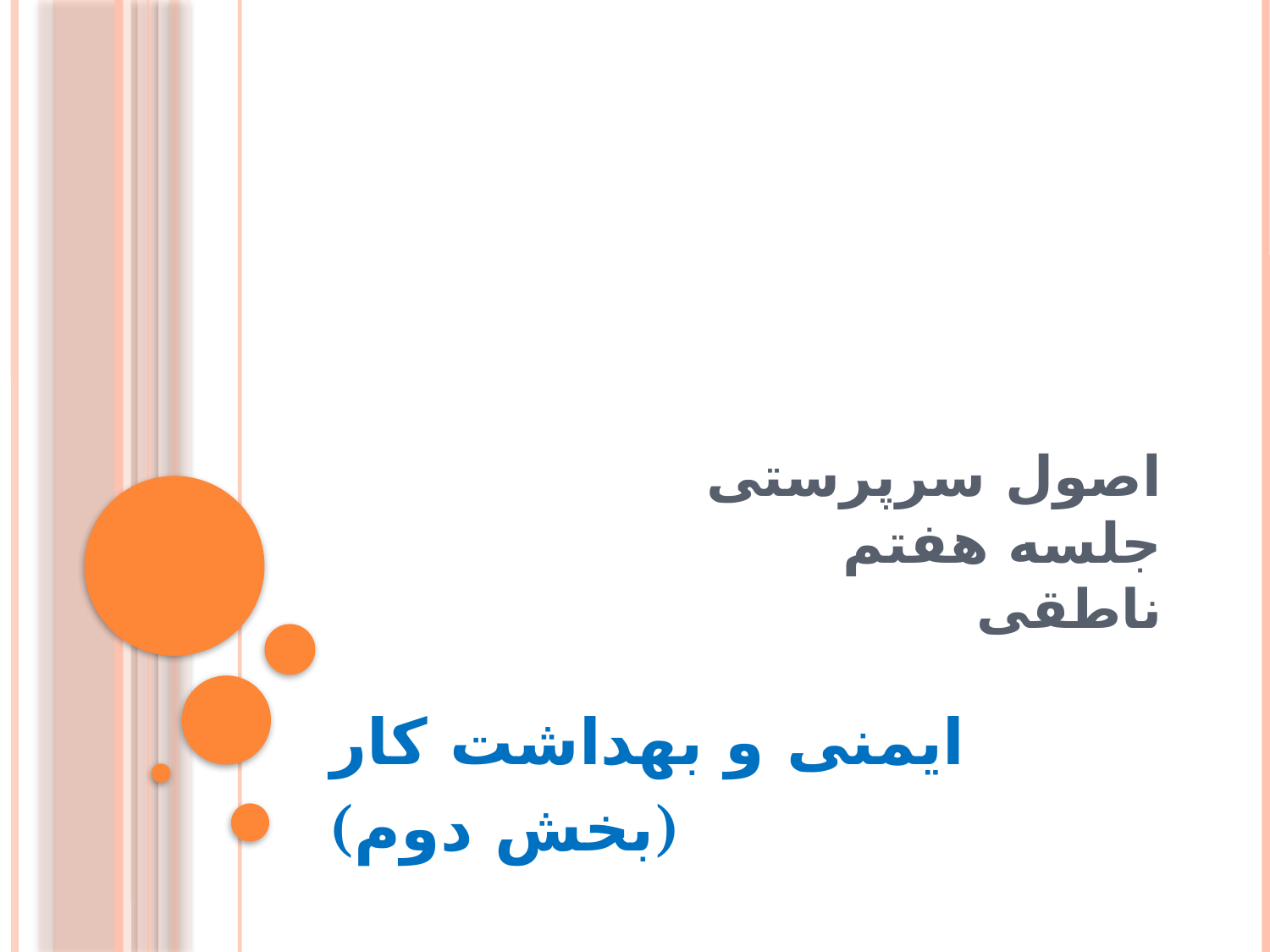

# اصول سرپرستی جلسه هفتم ناطقی
ایمنی و بهداشت کار
(بخش دوم)